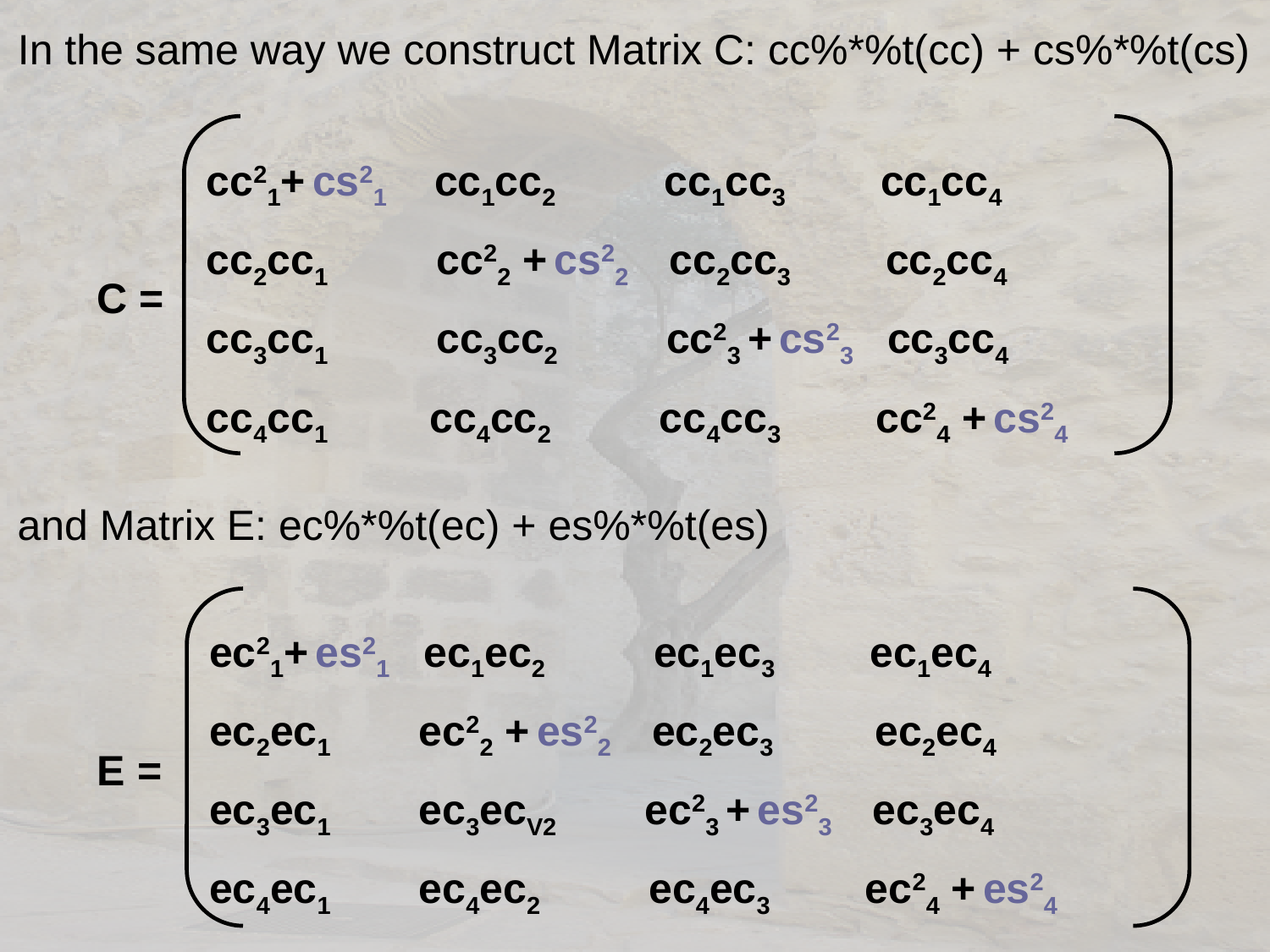

In the same way we construct Matrix C: cc%*%t(cc) + cs%*%t(cs)

C =
cc21+ cs21       cc1cc2                cc1cc3              cc1cc4
cc2cc1                cc22 + cs22      cc2cc3              cc2cc4
cc3cc1                cc3cc2                cc23 + cs23     cc3cc4
cc4cc1               cc4cc2                cc4cc3              cc24 + cs24
and Matrix E: ec%*%t(ec) + es%*%t(es)

ec21+ es21     ec1ec2                ec1ec3              ec1ec4
ec2ec1             ec22 + es22      ec2ec3               ec2ec4
ec3ec1             ec3ecV2             ec23 + es23      ec3ec4
ec4ec1             ec4ec2                ec4ec3              ec24 + es24
E =